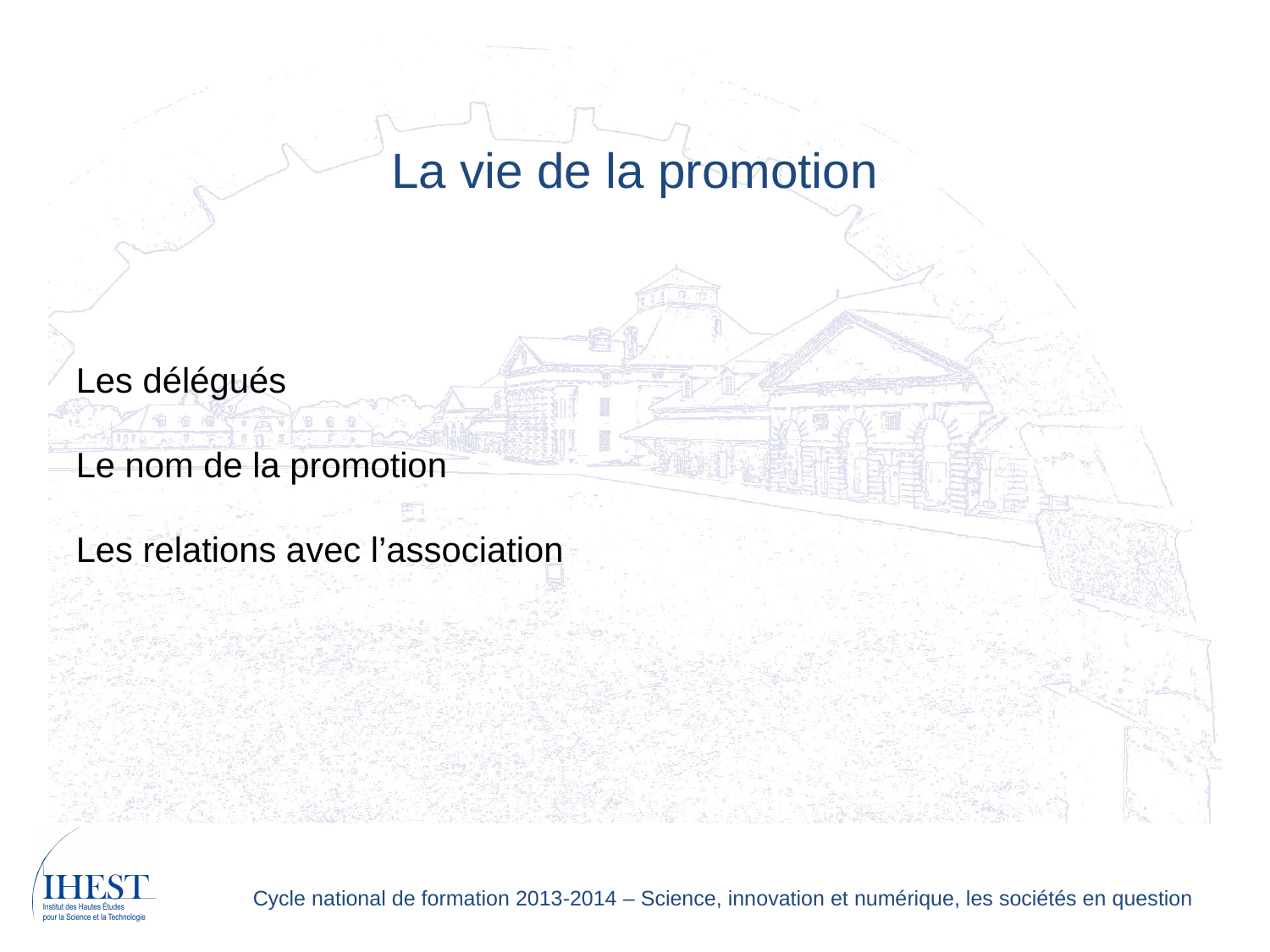

La vie de la promotion
Les délégués
Le nom de la promotion
Les relations avec l’association